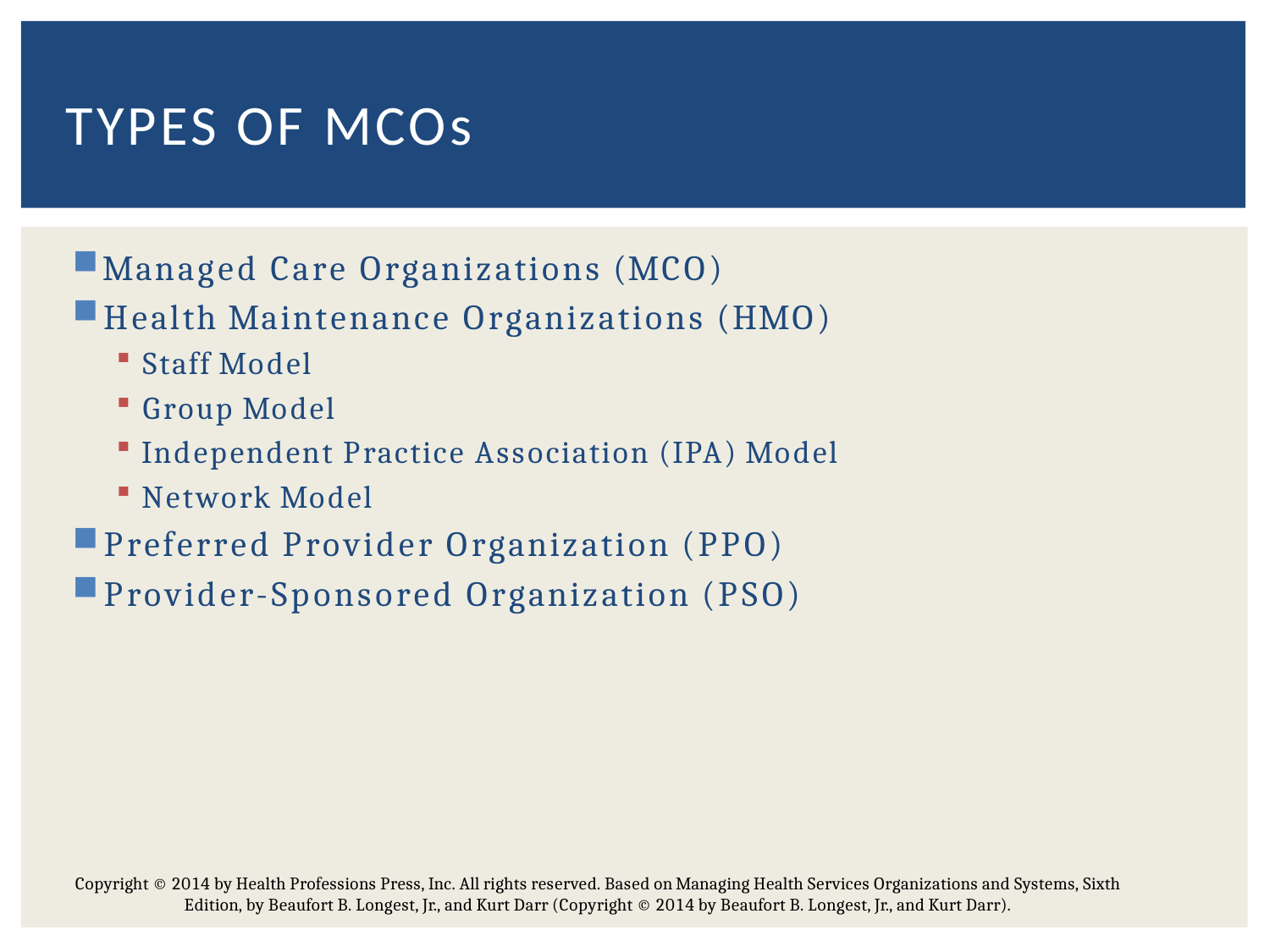

# Types of MCOs
Managed Care Organizations (MCO)
Health Maintenance Organizations (HMO)
Staff Model
Group Model
Independent Practice Association (IPA) Model
Network Model
Preferred Provider Organization (PPO)
Provider-Sponsored Organization (PSO)
Copyright © 2014 by Health Professions Press, Inc. All rights reserved. Based on Managing Health Services Organizations and Systems, Sixth Edition, by Beaufort B. Longest, Jr., and Kurt Darr (Copyright © 2014 by Beaufort B. Longest, Jr., and Kurt Darr).